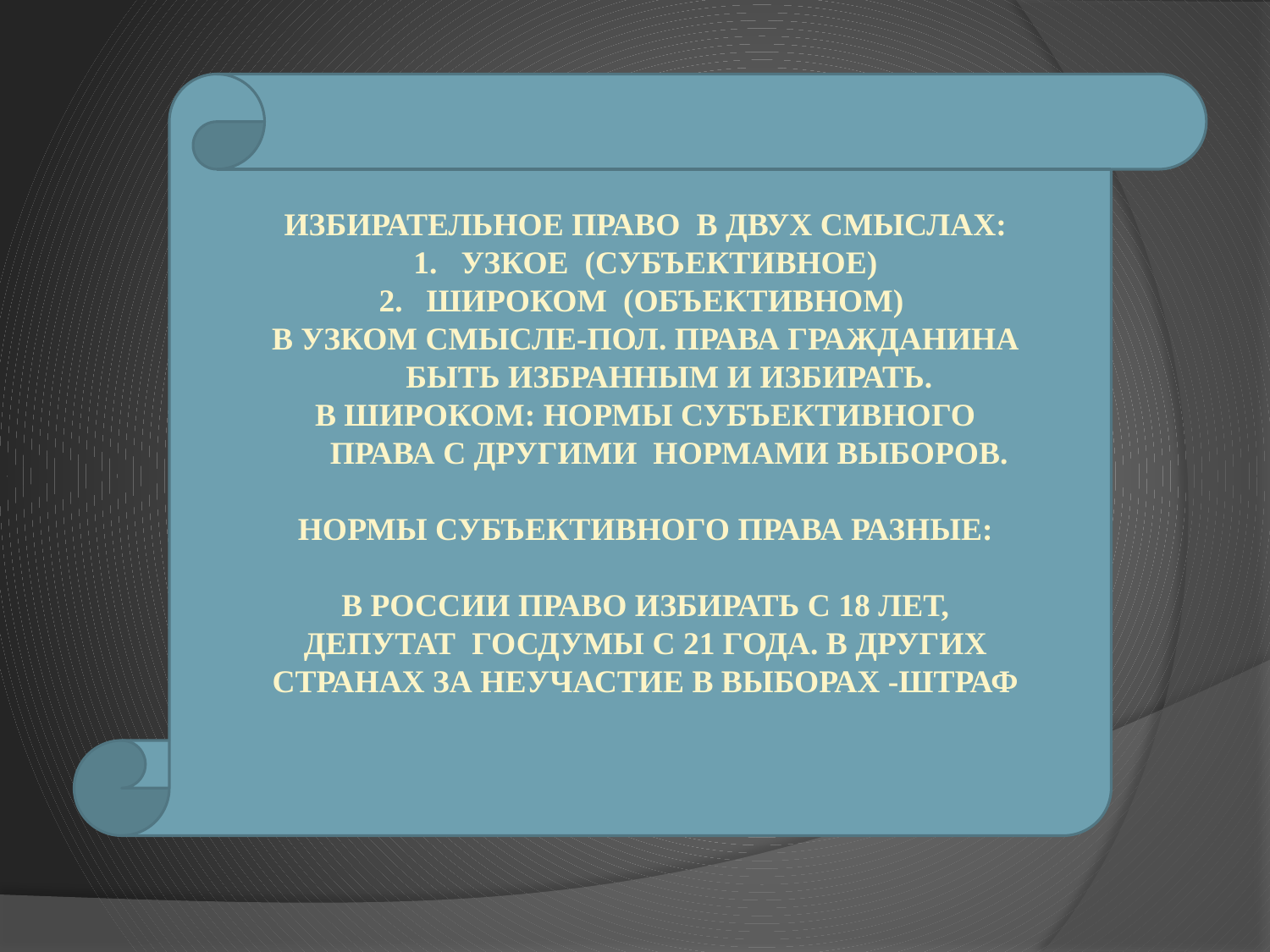

ИЗБИРАТЕЛЬНОЕ ПРАВО  В ДВУХ СМЫСЛАХ:
УЗКОЕ  (СУБЪЕКТИВНОЕ)
ШИРОКОМ  (ОБЪЕКТИВНОМ)
В УЗКОМ СМЫСЛЕ-ПОЛ. ПРАВА ГРАЖДАНИНА БЫТЬ ИЗБРАННЫМ И ИЗБИРАТЬ.
В ШИРОКОМ: НОРМЫ СУБЪЕКТИВНОГО ПРАВА С ДРУГИМИ  НОРМАМИ ВЫБОРОВ.

НОРМЫ СУБЪЕКТИВНОГО ПРАВА РАЗНЫЕ:

В РОССИИ ПРАВО ИЗБИРАТЬ С 18 ЛЕТ, ДЕПУТАТ  ГОСДУМЫ С 21 ГОДА. В ДРУГИХ СТРАНАХ ЗА НЕУЧАСТИЕ В ВЫБОРАХ -ШТРАФ